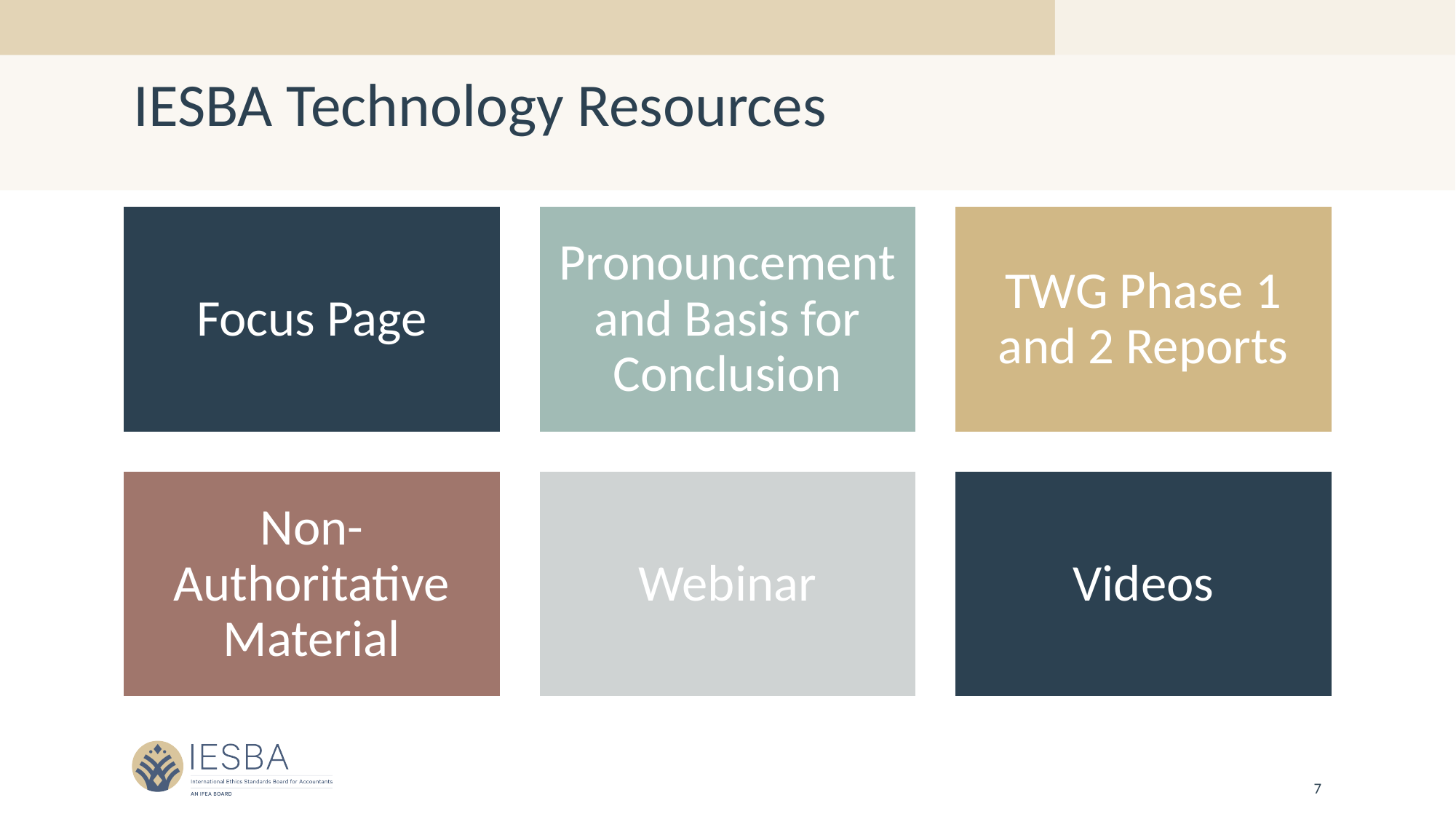

# IESBA Technology Resources

Focus Page
Pronouncement and Basis for Conclusion
TWG Phase 1 and 2 Reports
Non-Authoritative Material
Webinar
Videos
7